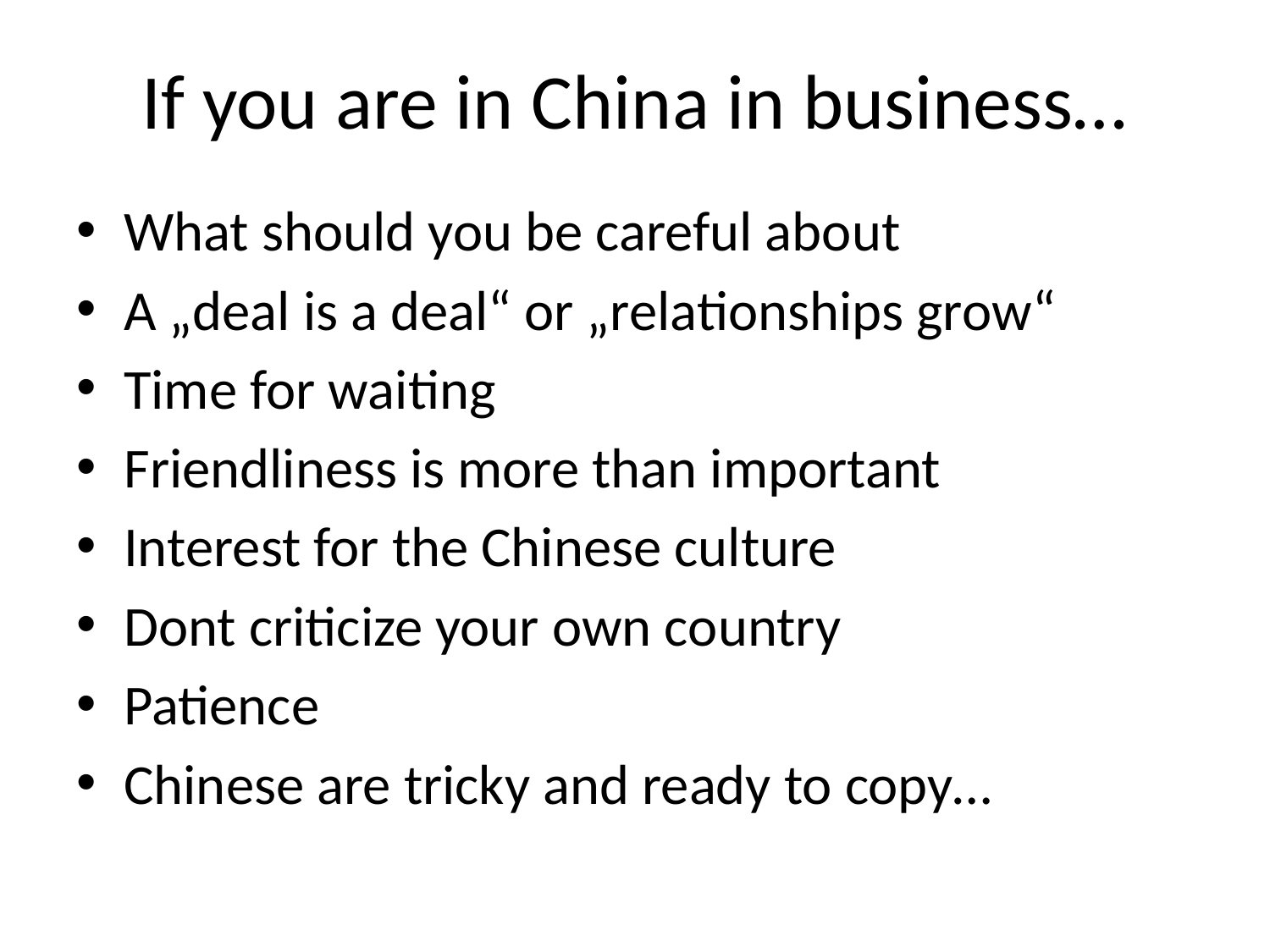

# If you are in China in business…
What should you be careful about
A „deal is a deal“ or „relationships grow“
Time for waiting
Friendliness is more than important
Interest for the Chinese culture
Dont criticize your own country
Patience
Chinese are tricky and ready to copy…